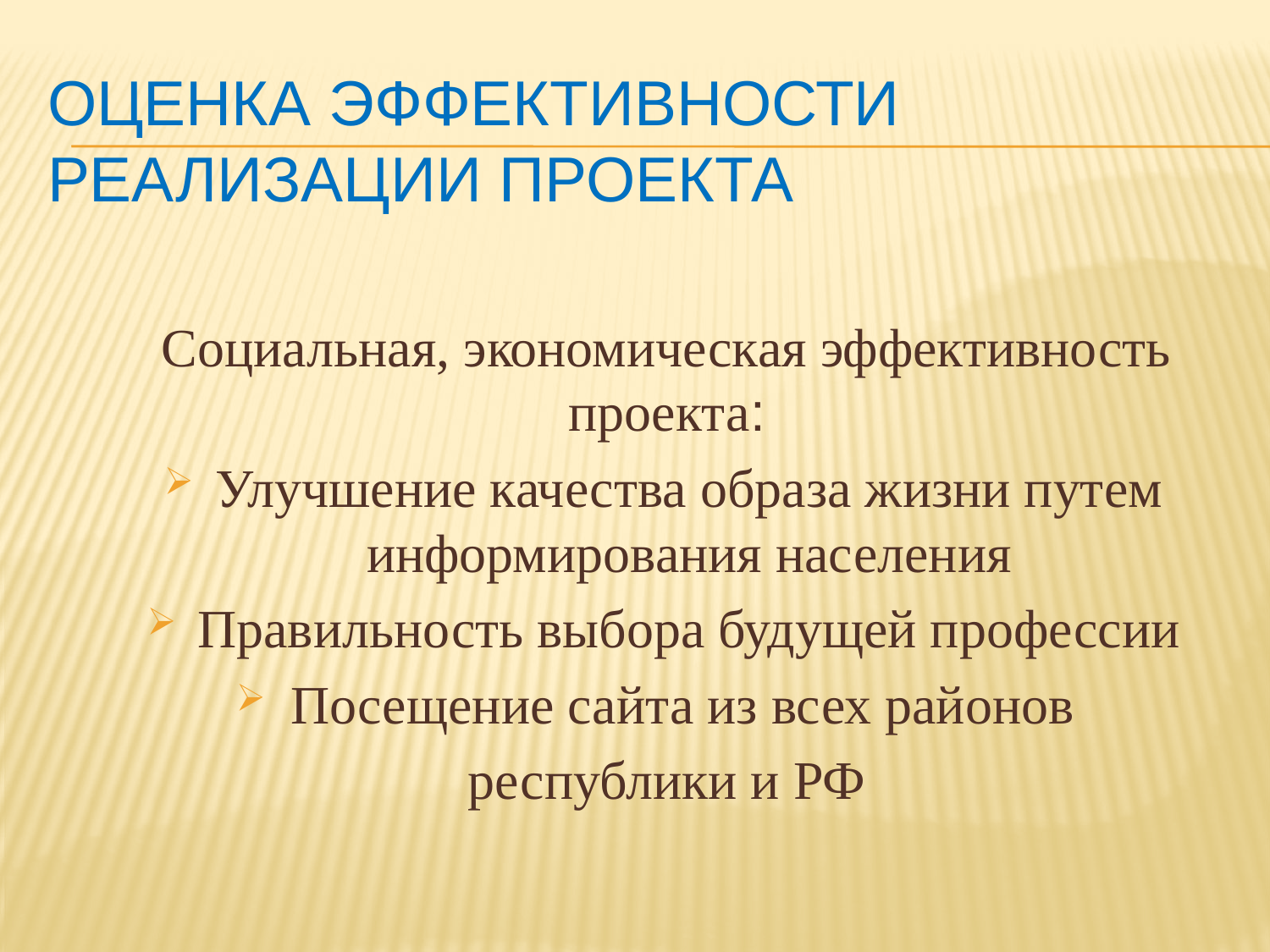

Оценка эффективности реализации проекта
Социальная, экономическая эффективность проекта:
Улучшение качества образа жизни путем информирования населения
Правильность выбора будущей профессии
Посещение сайта из всех районов
республики и РФ